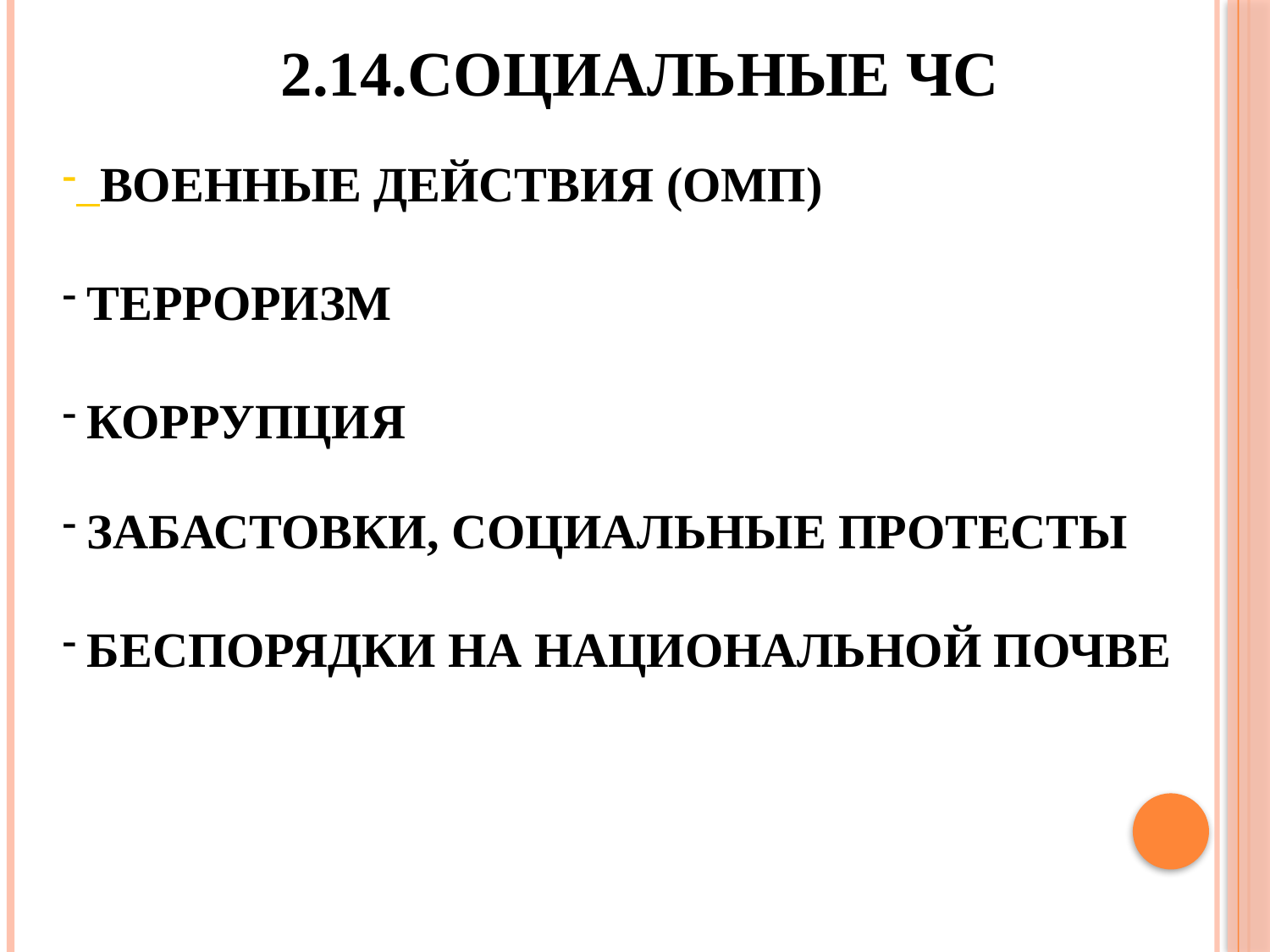

2.14.СОЦИАЛЬНЫЕ ЧС
  ВОЕННЫЕ ДЕЙСТВИЯ (ОМП)

 ТЕРРОРИЗМ

 КОРРУПЦИЯ

 ЗАБАСТОВКИ, СОЦИАЛЬНЫЕ ПРОТЕСТЫ

 БЕСПОРЯДКИ НА НАЦИОНАЛЬНОЙ ПОЧВЕ